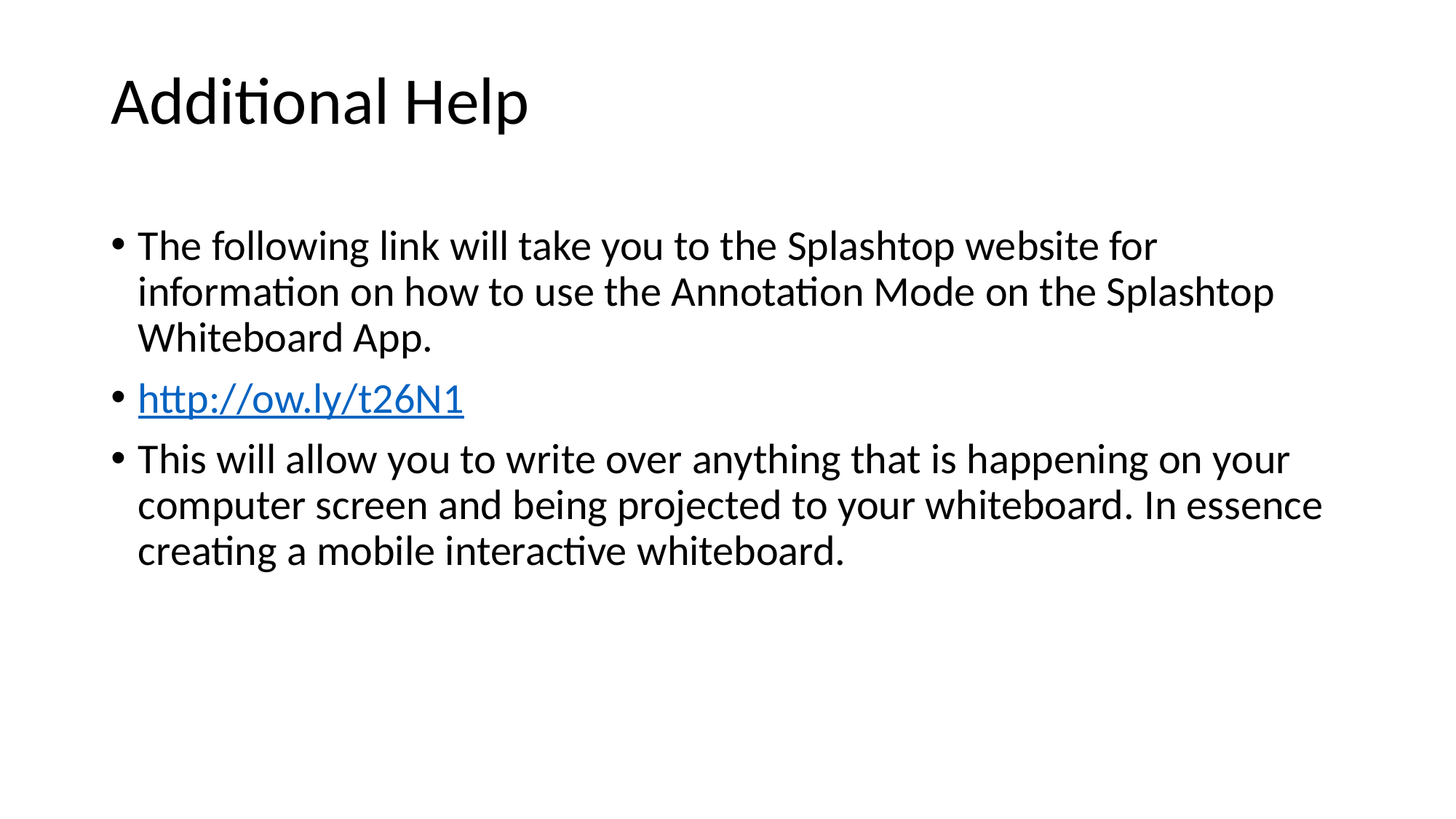

# Additional Help
The following link will take you to the Splashtop website for information on how to use the Annotation Mode on the Splashtop Whiteboard App.
http://ow.ly/t26N1
This will allow you to write over anything that is happening on your computer screen and being projected to your whiteboard. In essence creating a mobile interactive whiteboard.